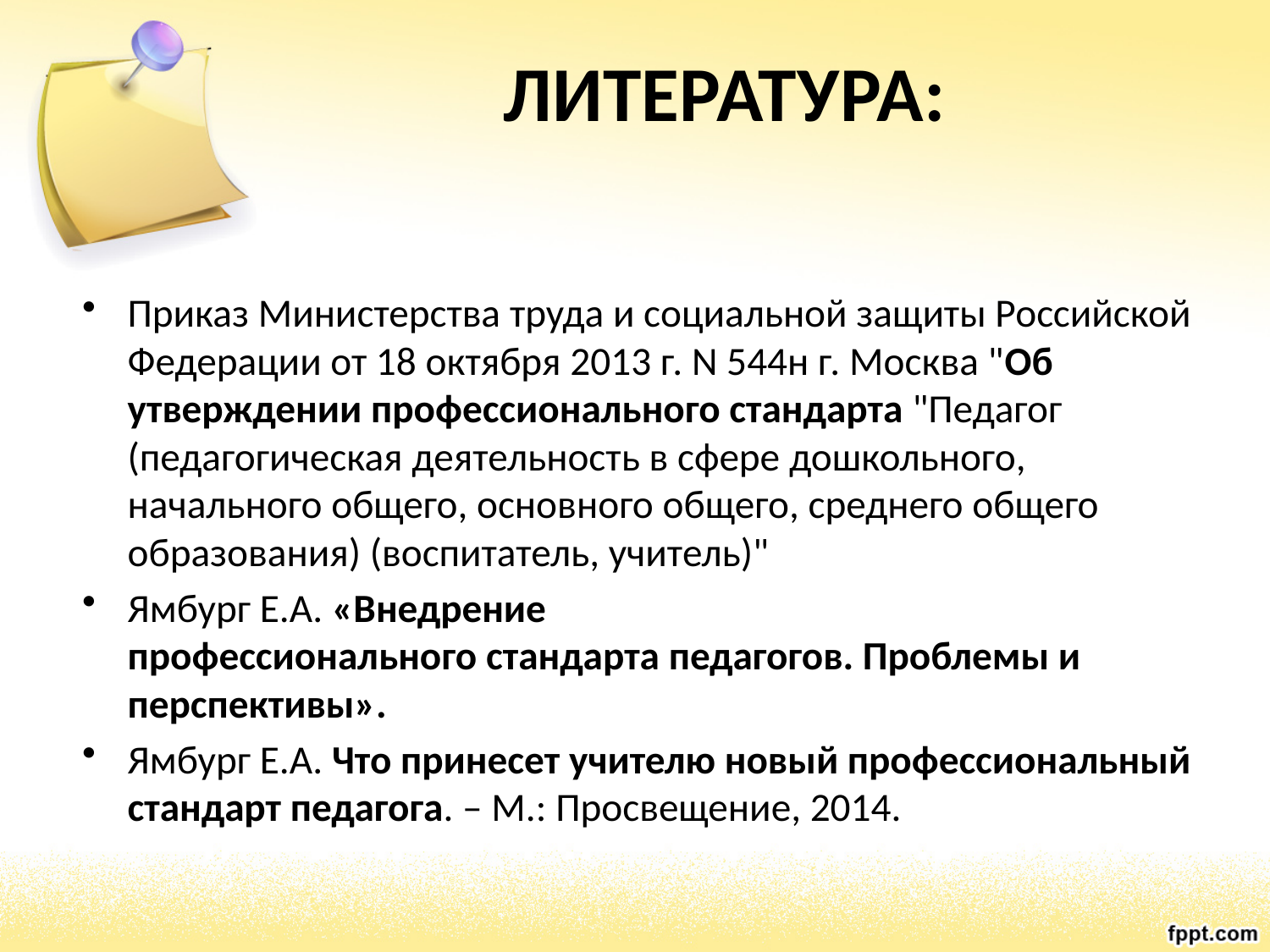

# ЛИТЕРАТУРА:

Приказ Министерства труда и социальной защиты Российской Федерации от 18 октября 2013 г. N 544н г. Москва "Об утверждении профессионального стандарта "Педагог (педагогическая деятельность в сфере дошкольного, начального общего, основного общего, среднего общего образования) (воспитатель, учитель)"
Ямбург Е.А. «Внедрение профессионального стандарта педагогов. Проблемы и перспективы».
Ямбург Е.А. Что принесет учителю новый профессиональный стандарт педагога. – М.: Просвещение, 2014.